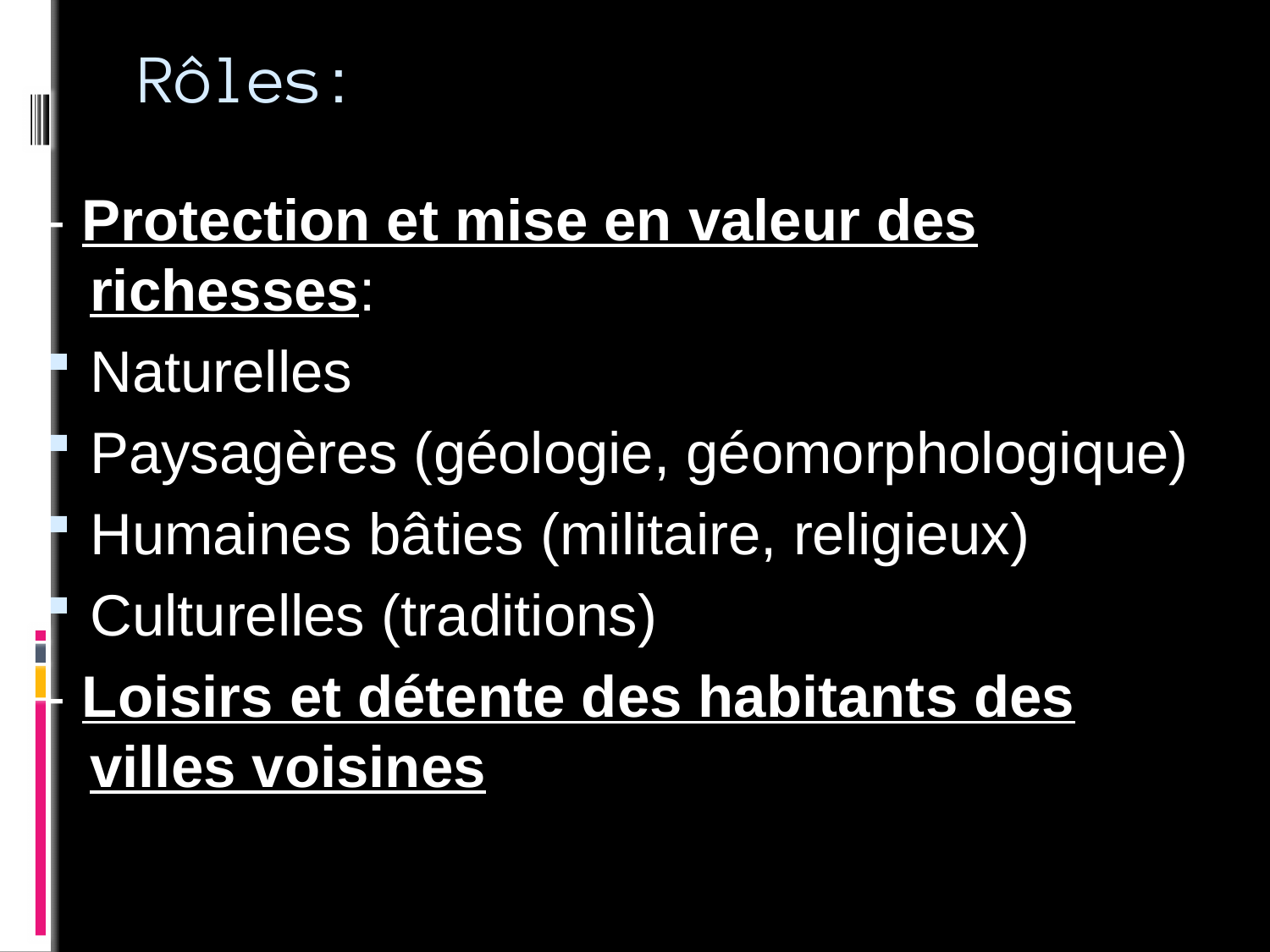

# Rôles:
- Protection et mise en valeur des richesses:
Naturelles
Paysagères (géologie, géomorphologique)
Humaines bâties (militaire, religieux)
Culturelles (traditions)
- Loisirs et détente des habitants des villes voisines